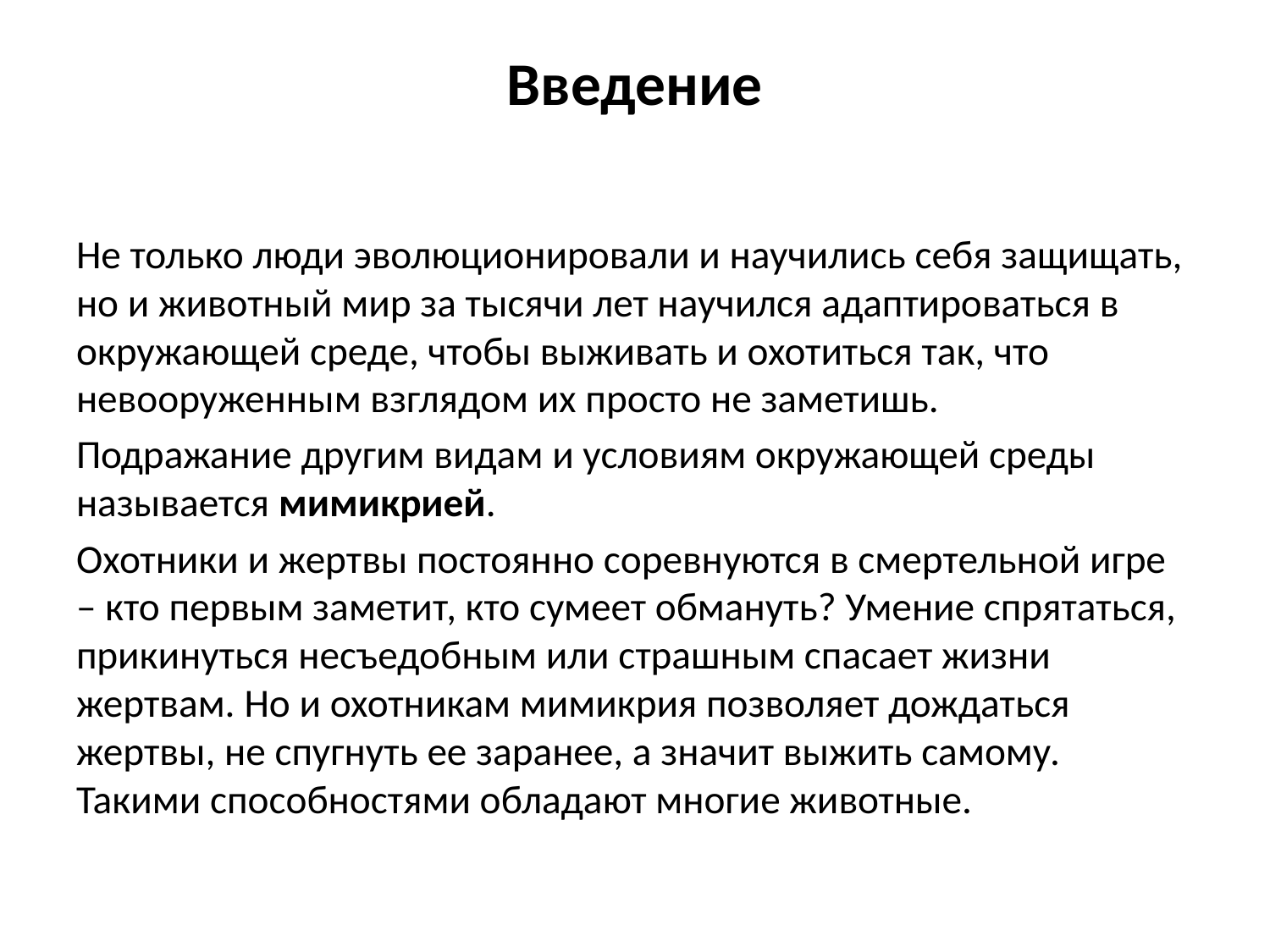

# Введение
Не только люди эволюционировали и научились себя защищать, но и животный мир за тысячи лет научился адаптироваться в окружающей среде, чтобы выживать и охотиться так, что невооруженным взглядом их просто не заметишь.
Подражание другим видам и условиям окружающей среды называется мимикрией.
Охотники и жертвы постоянно соревнуются в смертельной игре – кто первым заметит, кто сумеет обмануть? Умение спрятаться, прикинуться несъедобным или страшным спасает жизни жертвам. Но и охотникам мимикрия позволяет дождаться жертвы, не спугнуть ее заранее, а значит выжить самому. Такими способностями обладают многие животные.